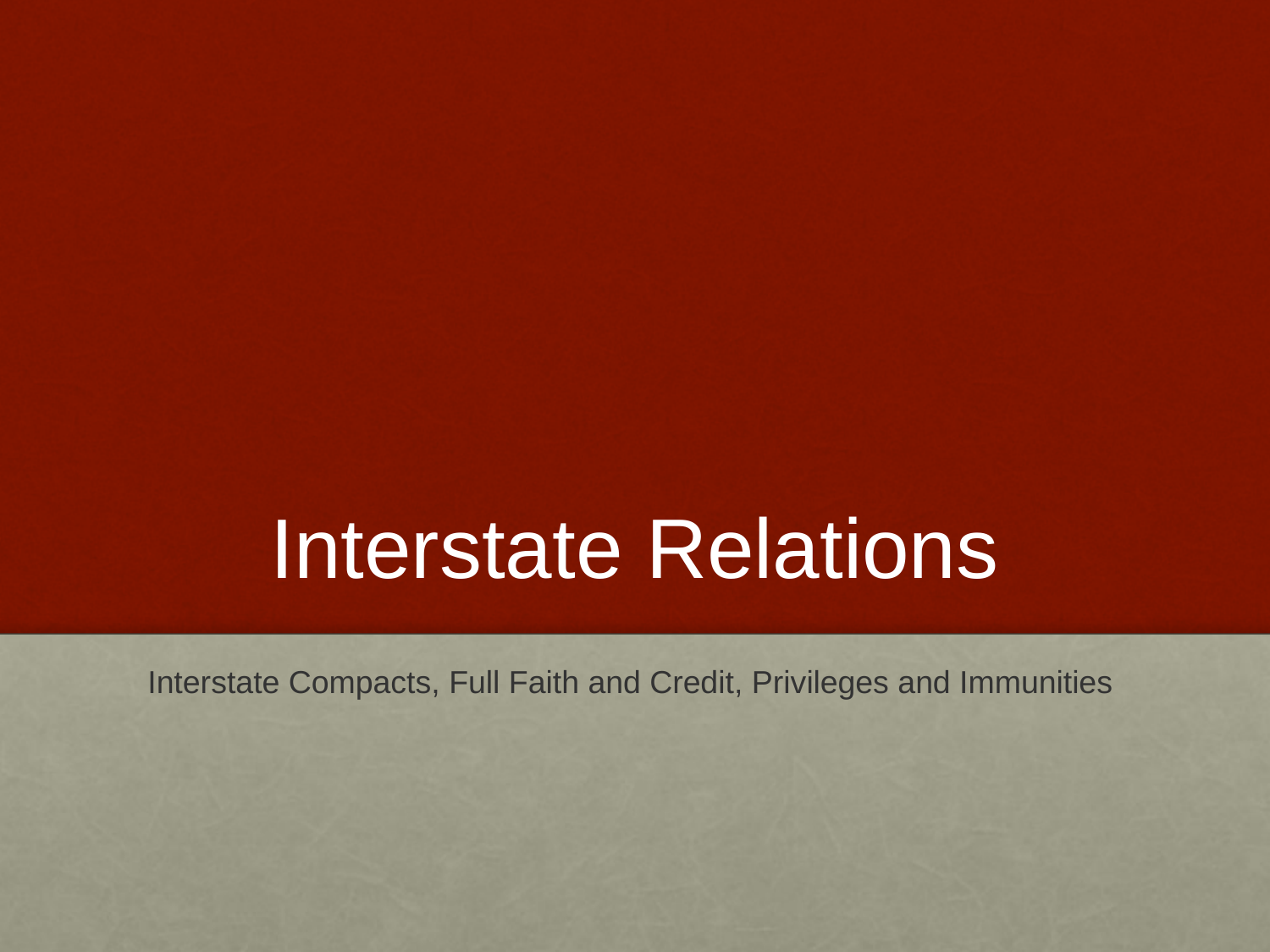

# Interstate Relations
Interstate Compacts, Full Faith and Credit, Privileges and Immunities